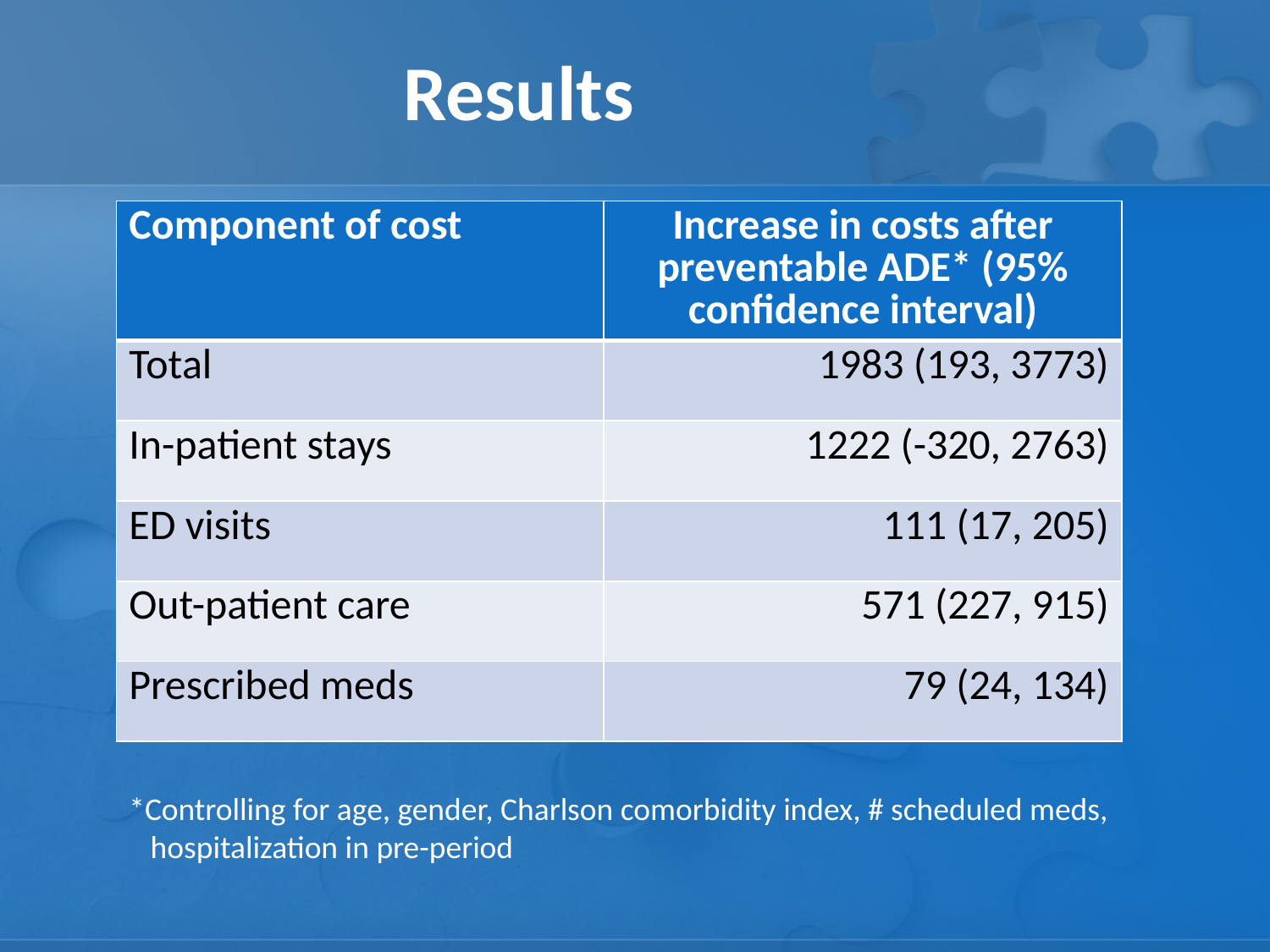

# Results
| Component of cost | Increase in costs after preventable ADE\* (95% confidence interval) |
| --- | --- |
| Total | 1983 (193, 3773) |
| In-patient stays | 1222 (-320, 2763) |
| ED visits | 111 (17, 205) |
| Out-patient care | 571 (227, 915) |
| Prescribed meds | 79 (24, 134) |
*Controlling for age, gender, Charlson comorbidity index, # scheduled meds,
   hospitalization in pre-period